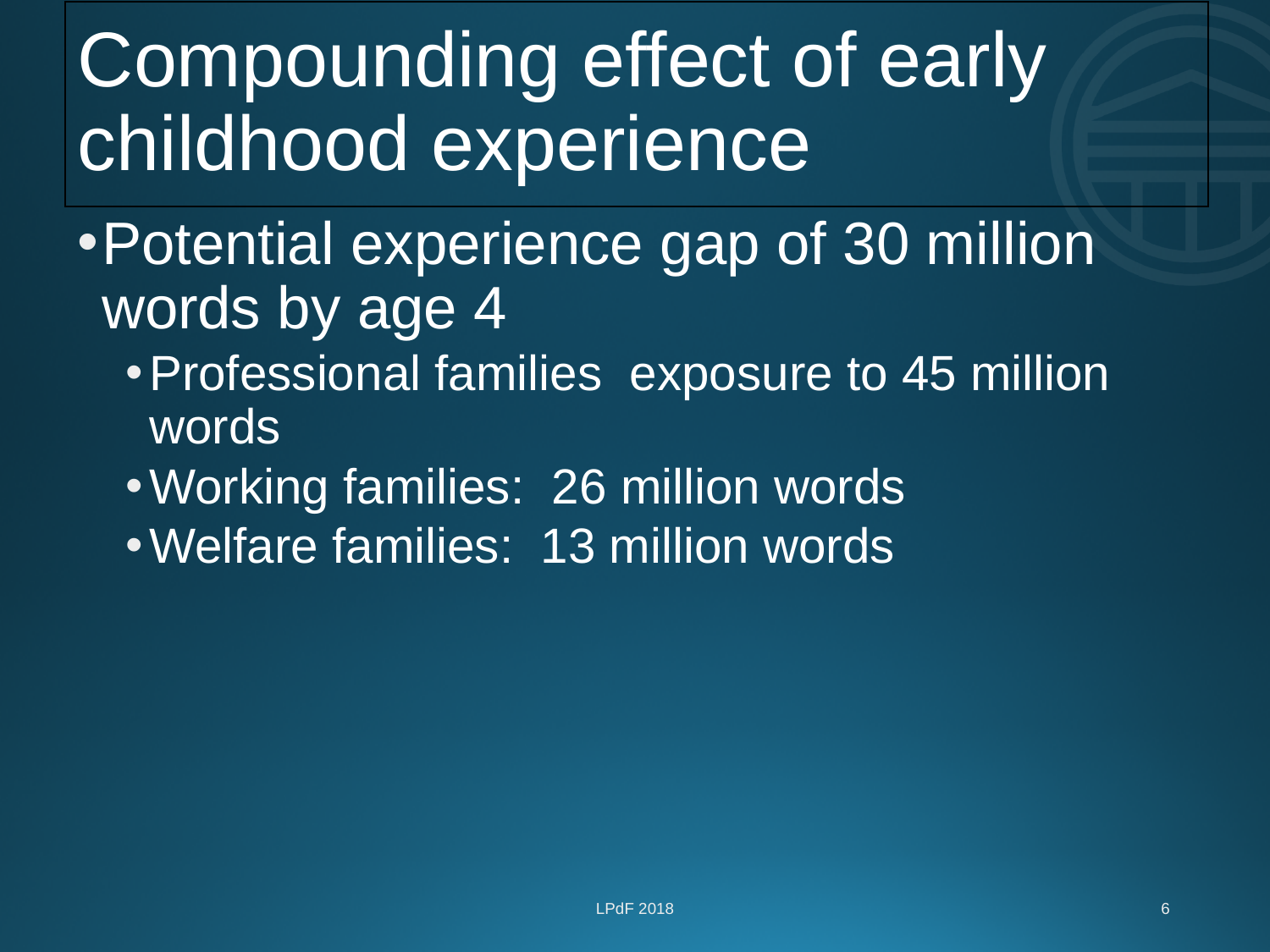

# Compounding effect of early childhood experience
Potential experience gap of 30 million words by age 4
Professional families  exposure to 45 million words
Working families:  26 million words
Welfare families:  13 million words
LPdF 2018
6